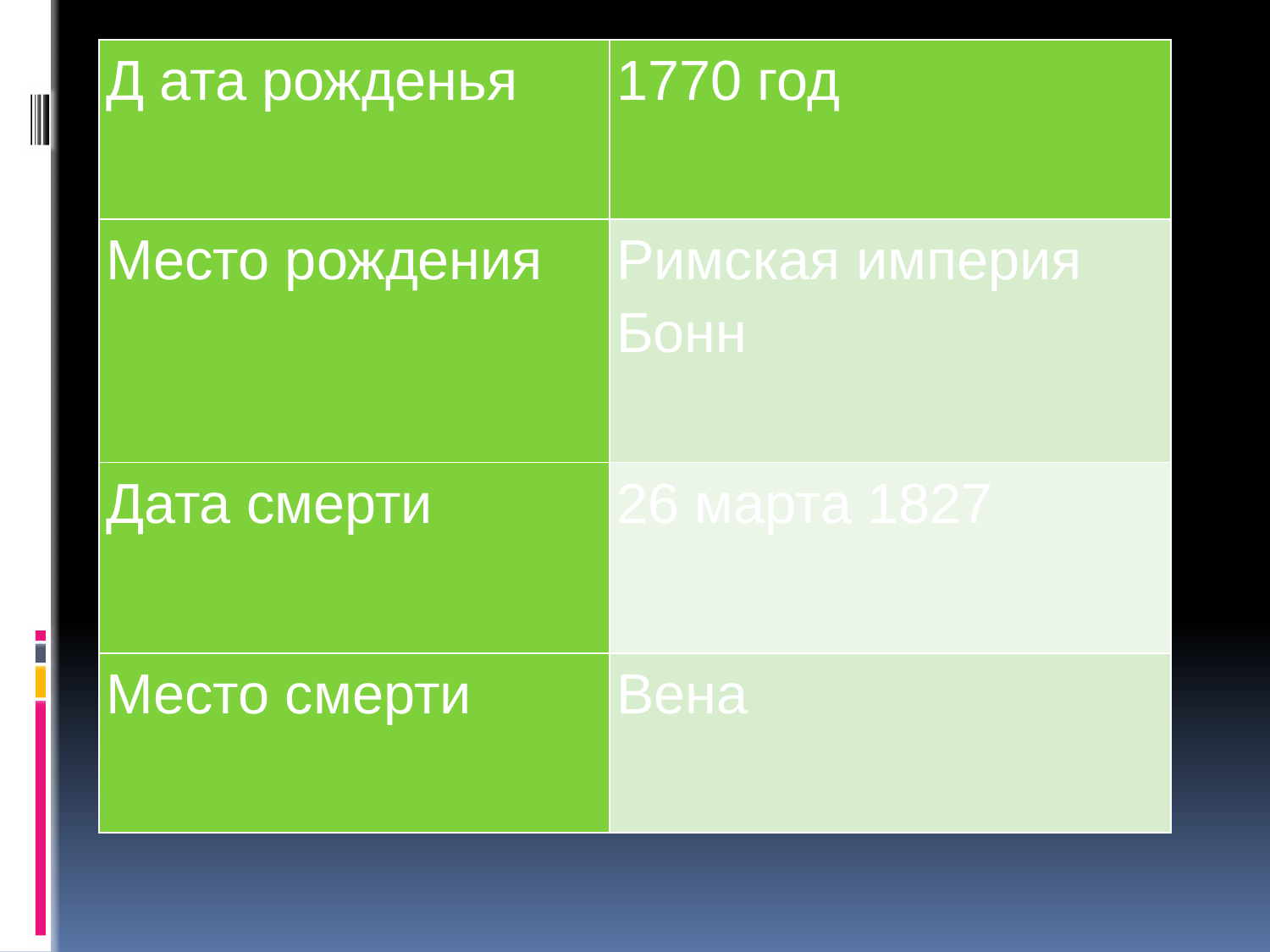

| Д ата рожденья | 1770 год |
| --- | --- |
| Место рождения | Римская империя Бонн |
| Дата смерти | 26 марта 1827 |
| Место смерти | Вена |